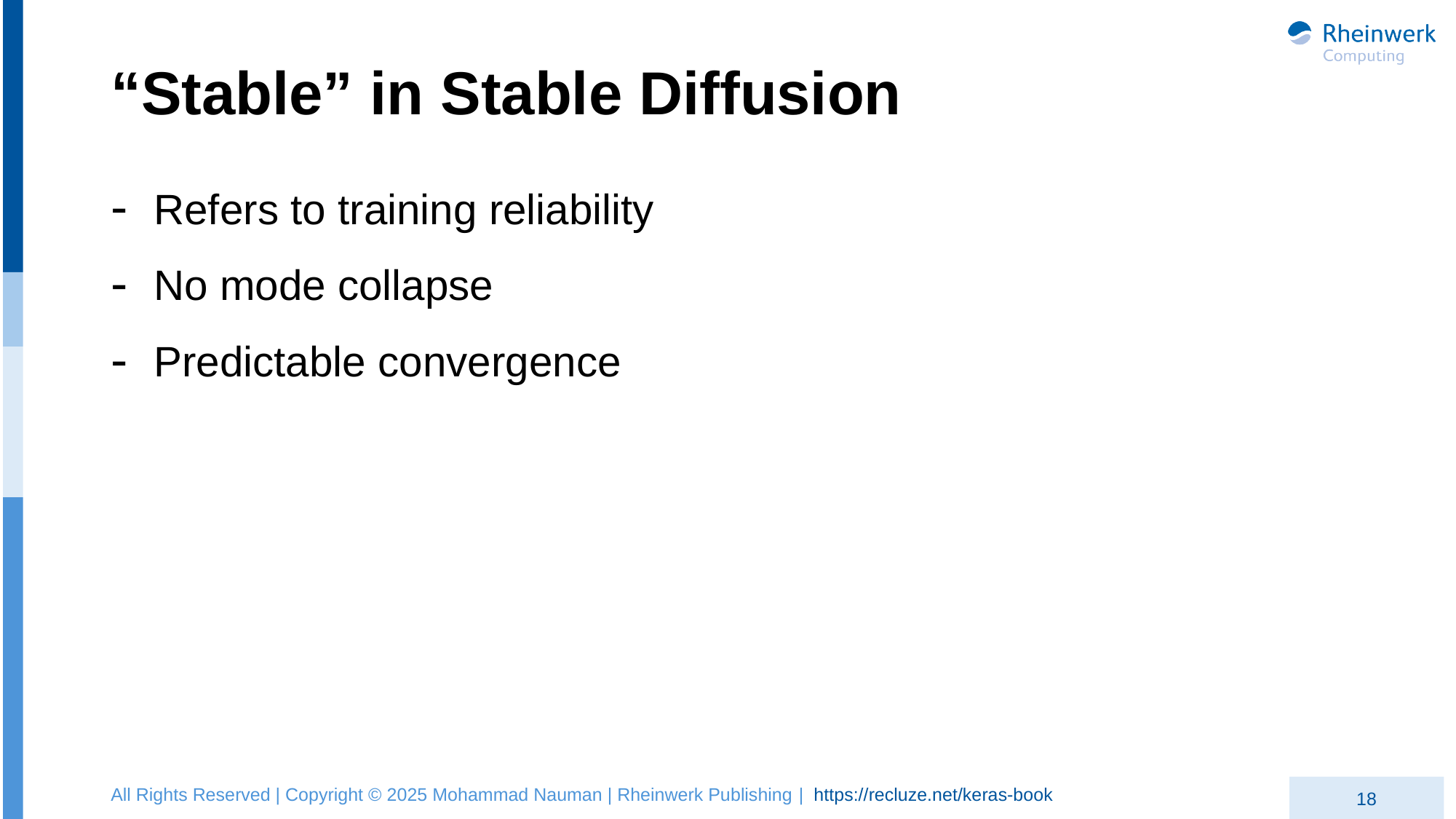

# “Stable” in Stable Diffusion
Refers to training reliability
No mode collapse
Predictable convergence